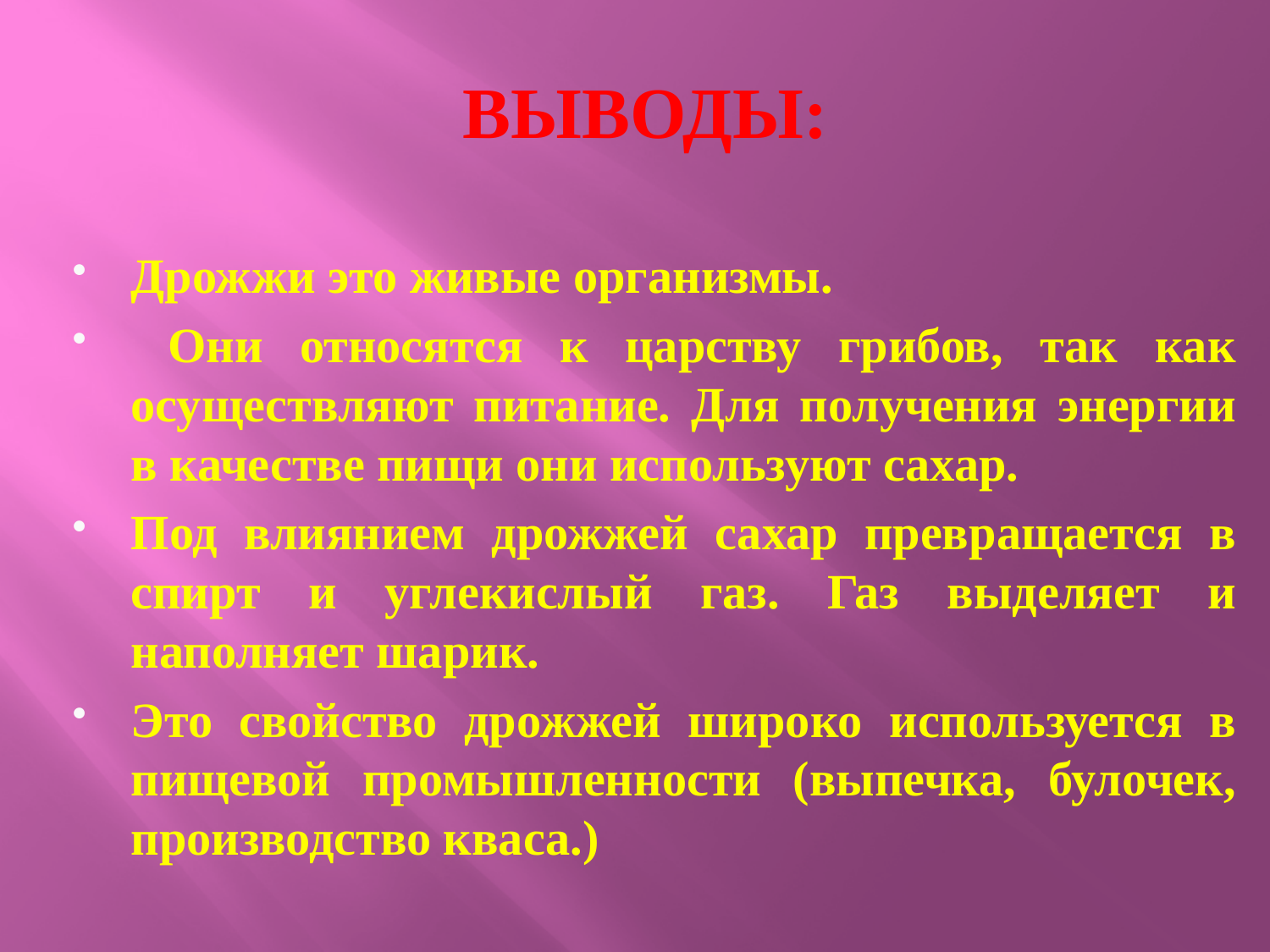

# ВЫВОДЫ:
Дрожжи это живые организмы.
 Они относятся к царству грибов, так как осуществляют питание. Для получения энергии в качестве пищи они используют сахар.
Под влиянием дрожжей сахар превращается в спирт и углекислый газ. Газ выделяет и наполняет шарик.
Это свойство дрожжей широко используется в пищевой промышленности (выпечка, булочек, производство кваса.)